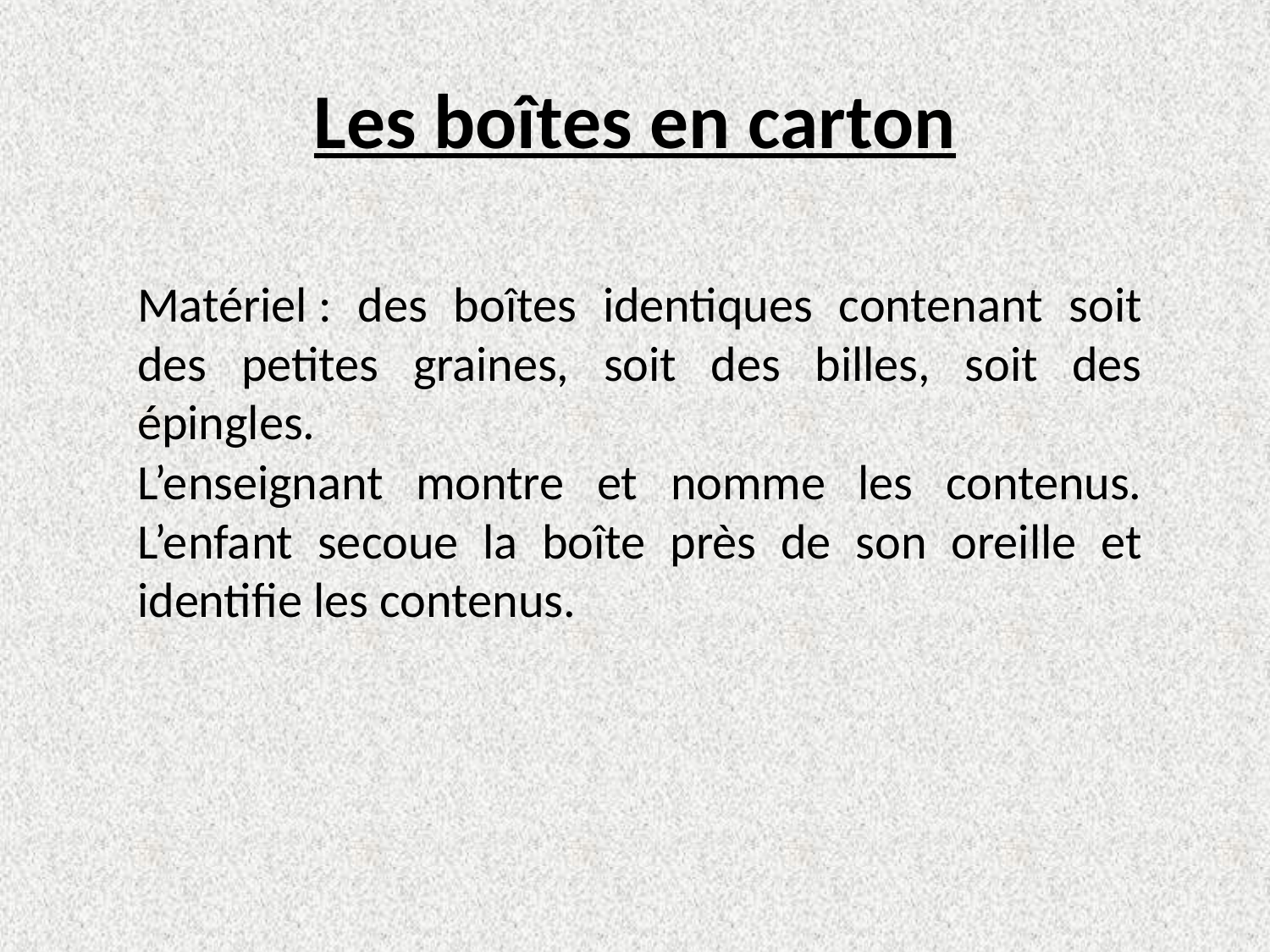

# Les boîtes en carton
Matériel : des boîtes identiques contenant soit des petites graines, soit des billes, soit des épingles.
L’enseignant montre et nomme les contenus. L’enfant secoue la boîte près de son oreille et identifie les contenus.